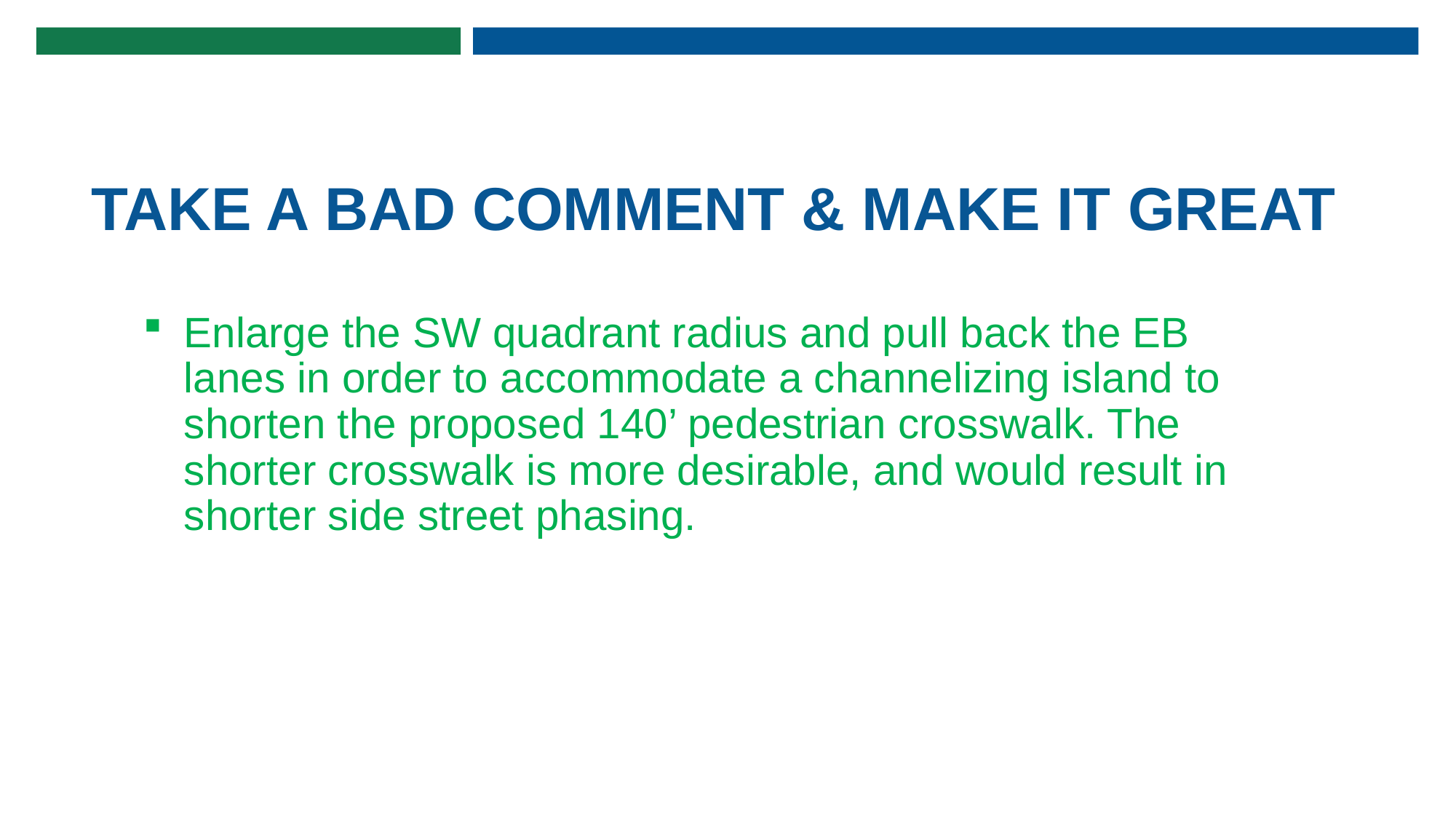

# TAKE A BAD COMMENT & MAKE IT GREAT
Enlarge the SW quadrant radius and pull back the EB lanes in order to accommodate a channelizing island to shorten the proposed 140’ pedestrian crosswalk. The shorter crosswalk is more desirable, and would result in shorter side street phasing.